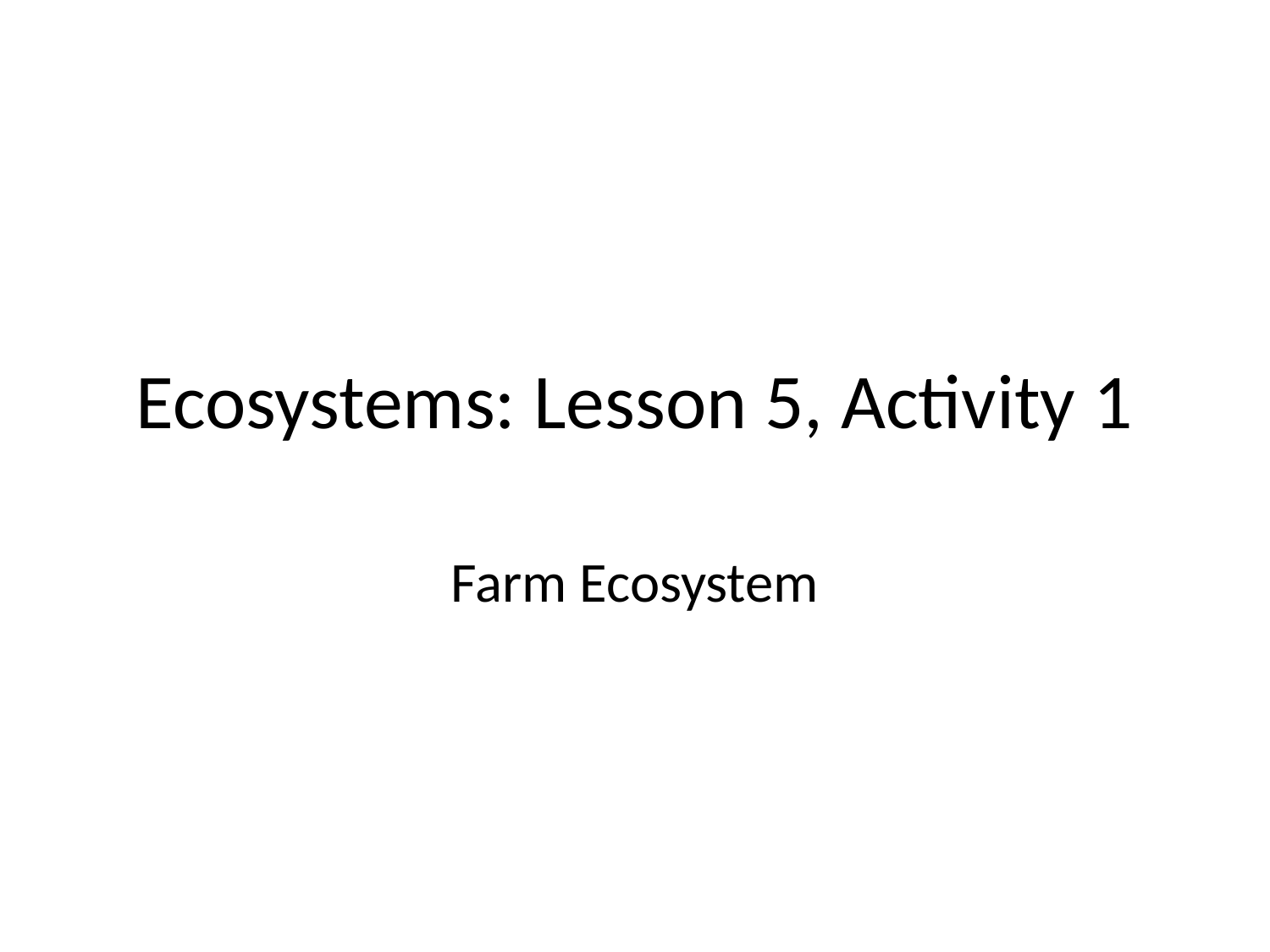

# Ecosystems: Lesson 5, Activity 1
Farm Ecosystem